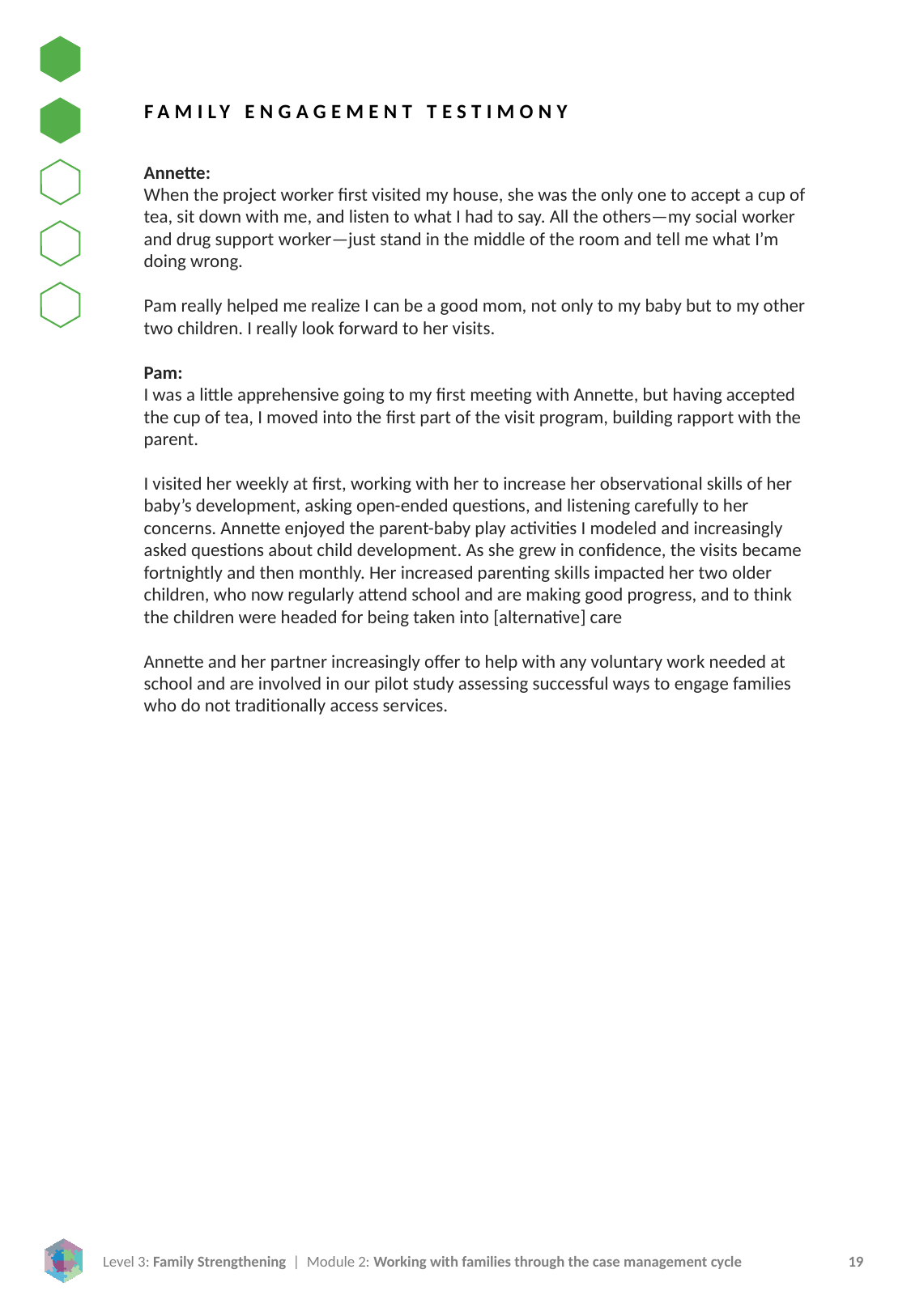

FAMILY ENGAGEMENT TESTIMONY

Annette:
When the project worker first visited my house, she was the only one to accept a cup of tea, sit down with me, and listen to what I had to say. All the others—my social worker and drug support worker—just stand in the middle of the room and tell me what I’m doing wrong.

Pam really helped me realize I can be a good mom, not only to my baby but to my other two children. I really look forward to her visits.

Pam:
I was a little apprehensive going to my first meeting with Annette, but having accepted the cup of tea, I moved into the first part of the visit program, building rapport with the parent.

I visited her weekly at first, working with her to increase her observational skills of her baby’s development, asking open-ended questions, and listening carefully to her concerns. Annette enjoyed the parent-baby play activities I modeled and increasingly asked questions about child development. As she grew in confidence, the visits became fortnightly and then monthly. Her increased parenting skills impacted her two older children, who now regularly attend school and are making good progress, and to think the children were headed for being taken into [alternative] care

Annette and her partner increasingly offer to help with any voluntary work needed at school and are involved in our pilot study assessing successful ways to engage families who do not traditionally access services.